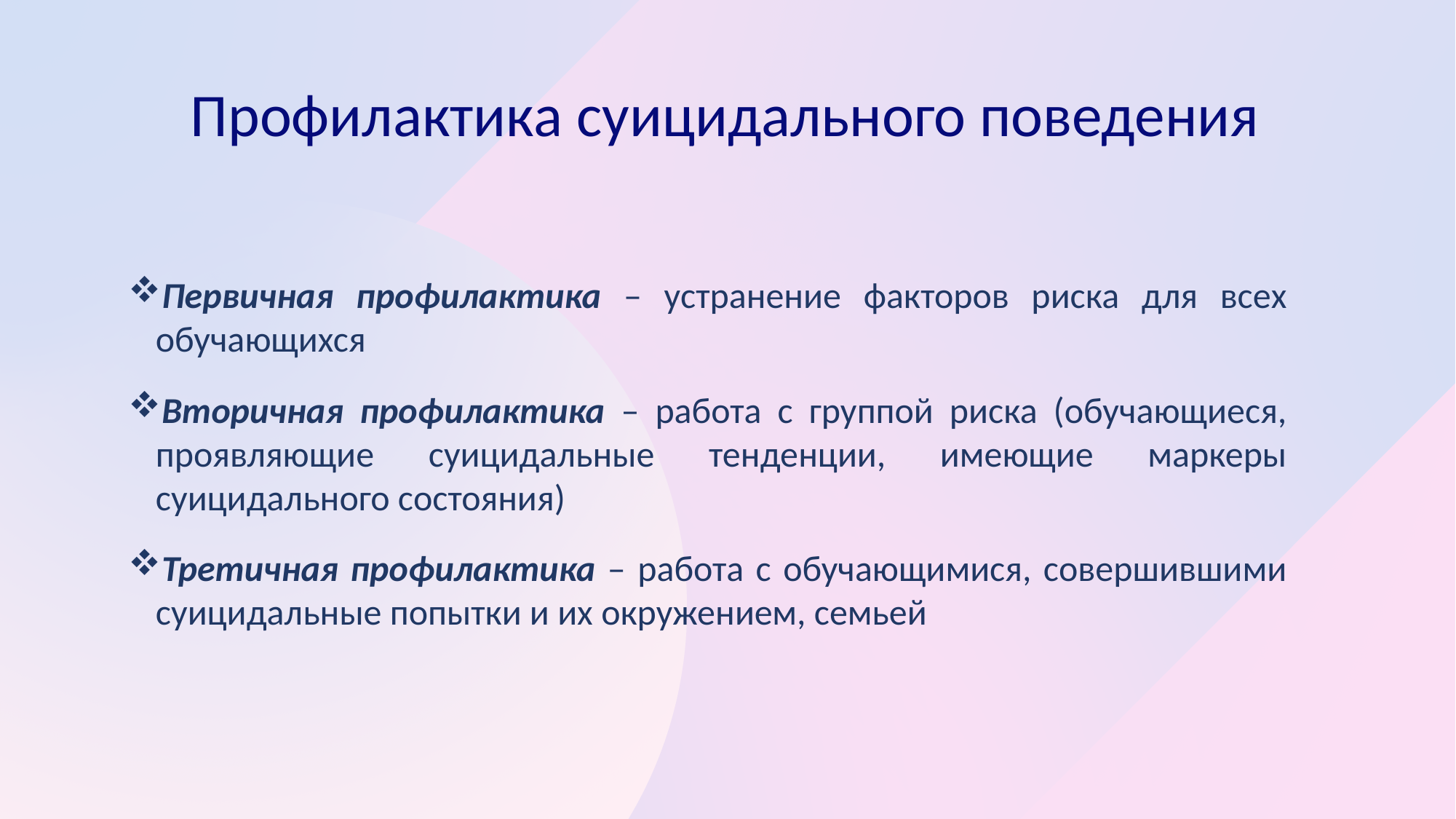

# Профилактика суицидального поведения
Первичная профилактика – устранение факторов риска для всех обучающихся
Вторичная профилактика – работа с группой риска (обучающиеся, проявляющие суицидальные тенденции, имеющие маркеры суицидального состояния)
Третичная профилактика – работа с обучающимися, совершившими суицидальные попытки и их окружением, семьей